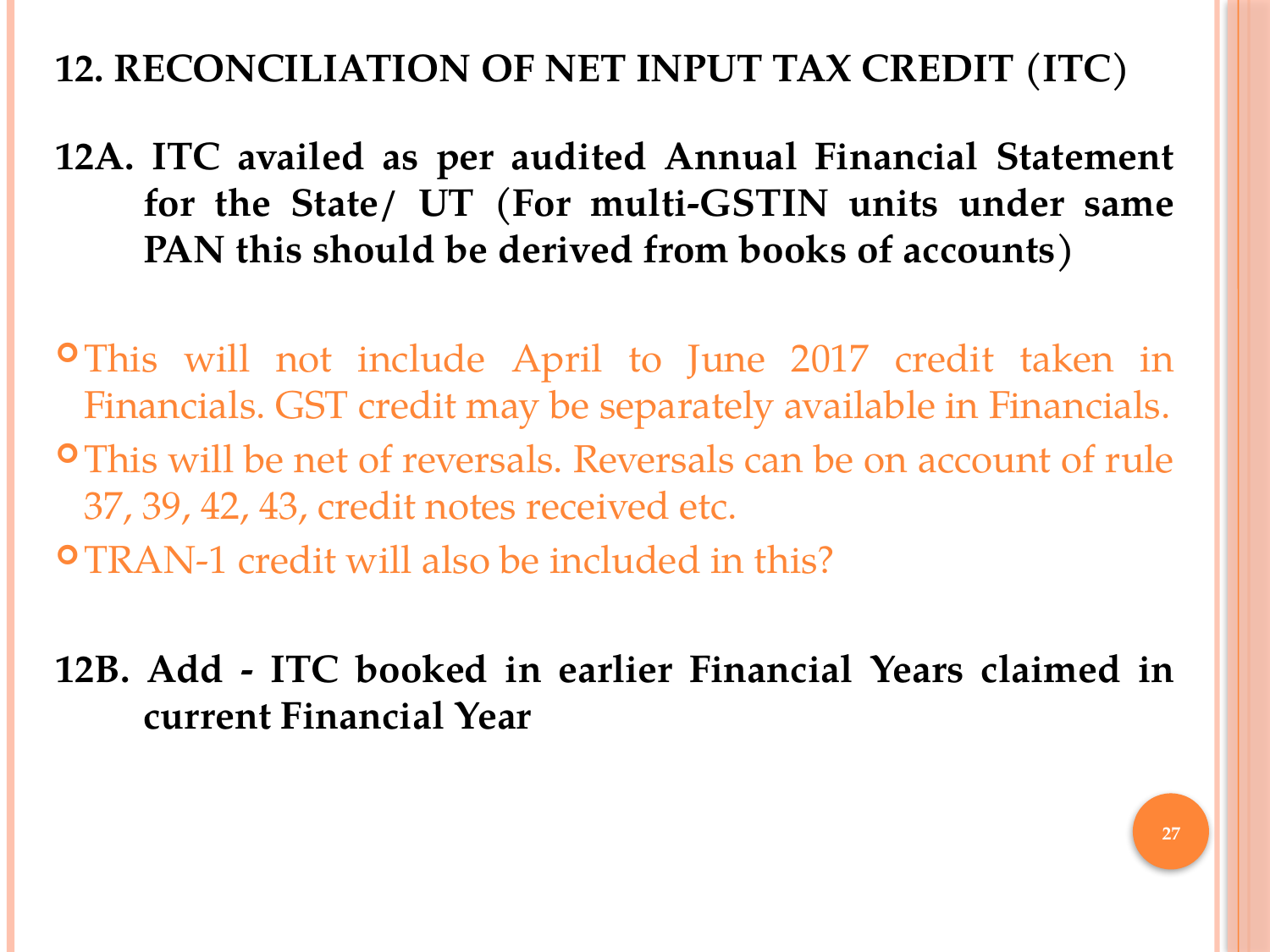

12. RECONCILIATION OF NET INPUT TAX CREDIT (ITC)

12A. ITC availed as per audited Annual Financial Statement for the State/ UT (For multi-GSTIN units under same PAN this should be derived from books of accounts)

This will not include April to June 2017 credit taken in Financials. GST credit may be separately available in Financials.
This will be net of reversals. Reversals can be on account of rule 37, 39, 42, 43, credit notes received etc.
TRAN-1 credit will also be included in this?

12B. Add - ITC booked in earlier Financial Years claimed in current Financial Year

27